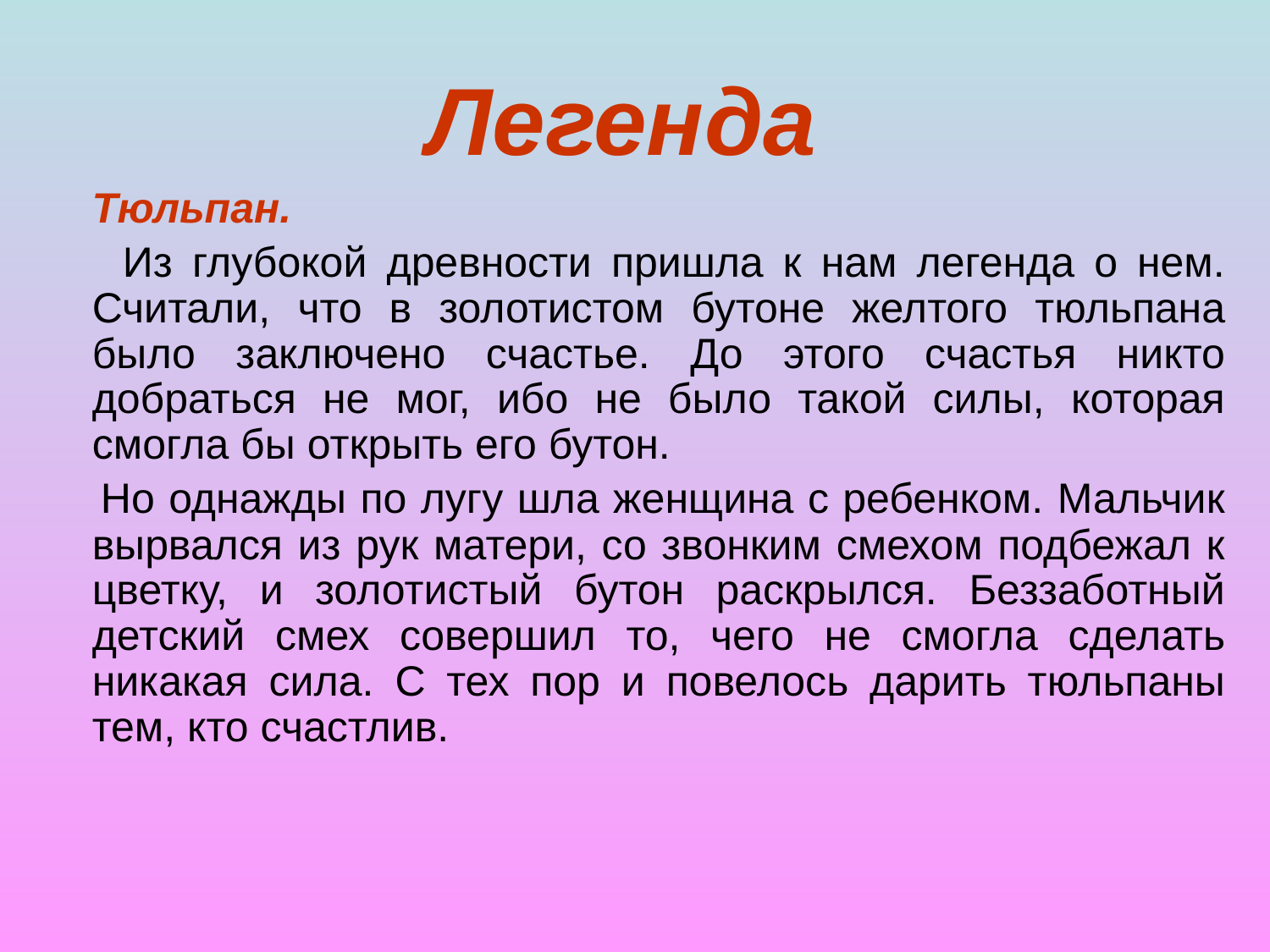

# Легенда
    Тюльпан.
    Из глубокой древности пришла к нам легенда о нем. Считали, что в золотистом бутоне желтого тюльпана было заключено счастье. До этого счастья никто добраться не мог, ибо не было такой силы, которая смогла бы открыть его бутон.
    Но однажды по лугу шла женщина с ребенком. Мальчик вырвался из рук матери, со звонким смехом подбежал к цветку, и золотистый бутон раскрылся. Беззаботный детский смех совершил то, чего не смогла сделать никакая сила. С тех пор и повелось дарить тюльпаны тем, кто счастлив.